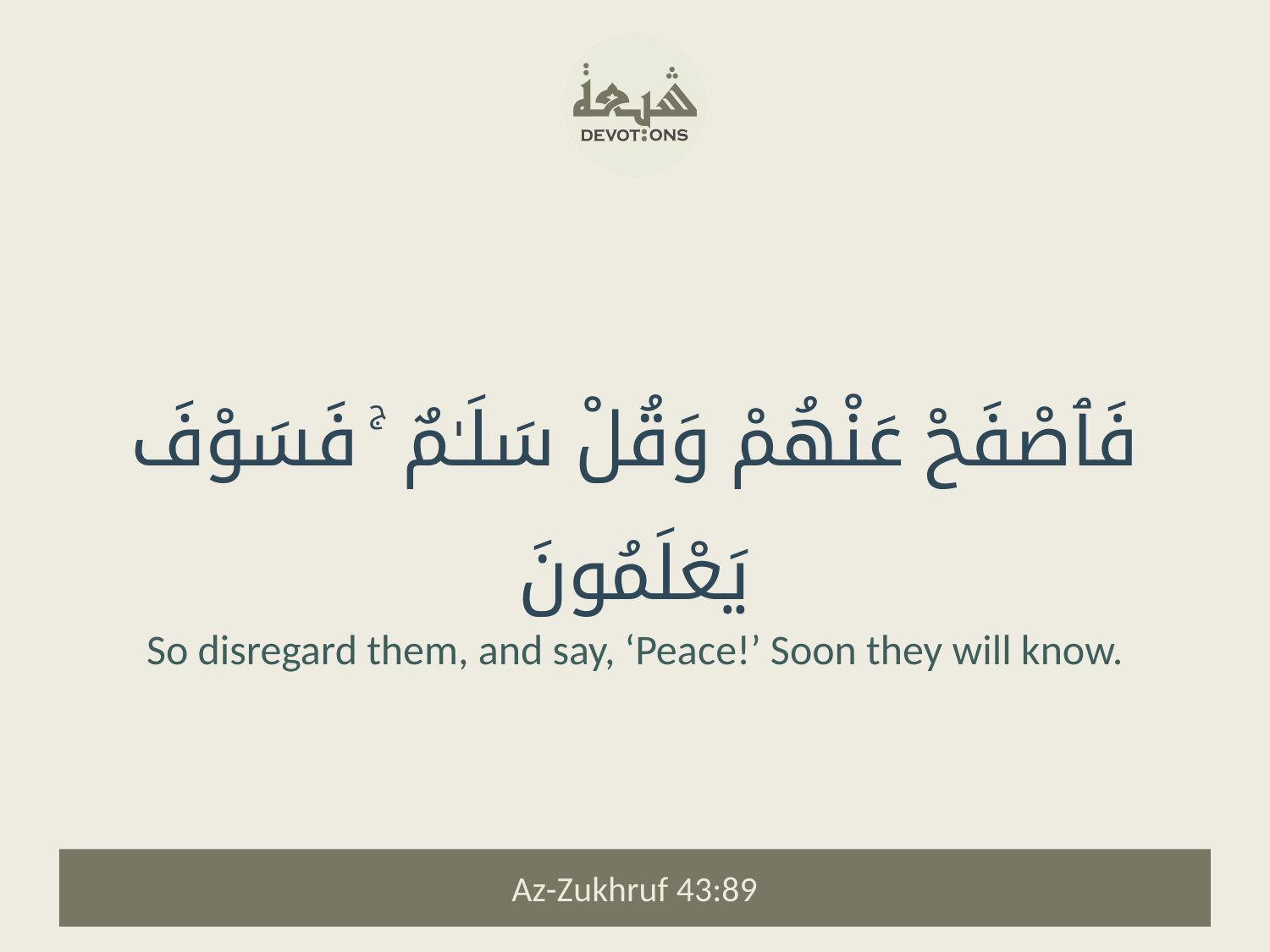

فَٱصْفَحْ عَنْهُمْ وَقُلْ سَلَـٰمٌ ۚ فَسَوْفَ يَعْلَمُونَ
So disregard them, and say, ‘Peace!’ Soon they will know.
Az-Zukhruf 43:89